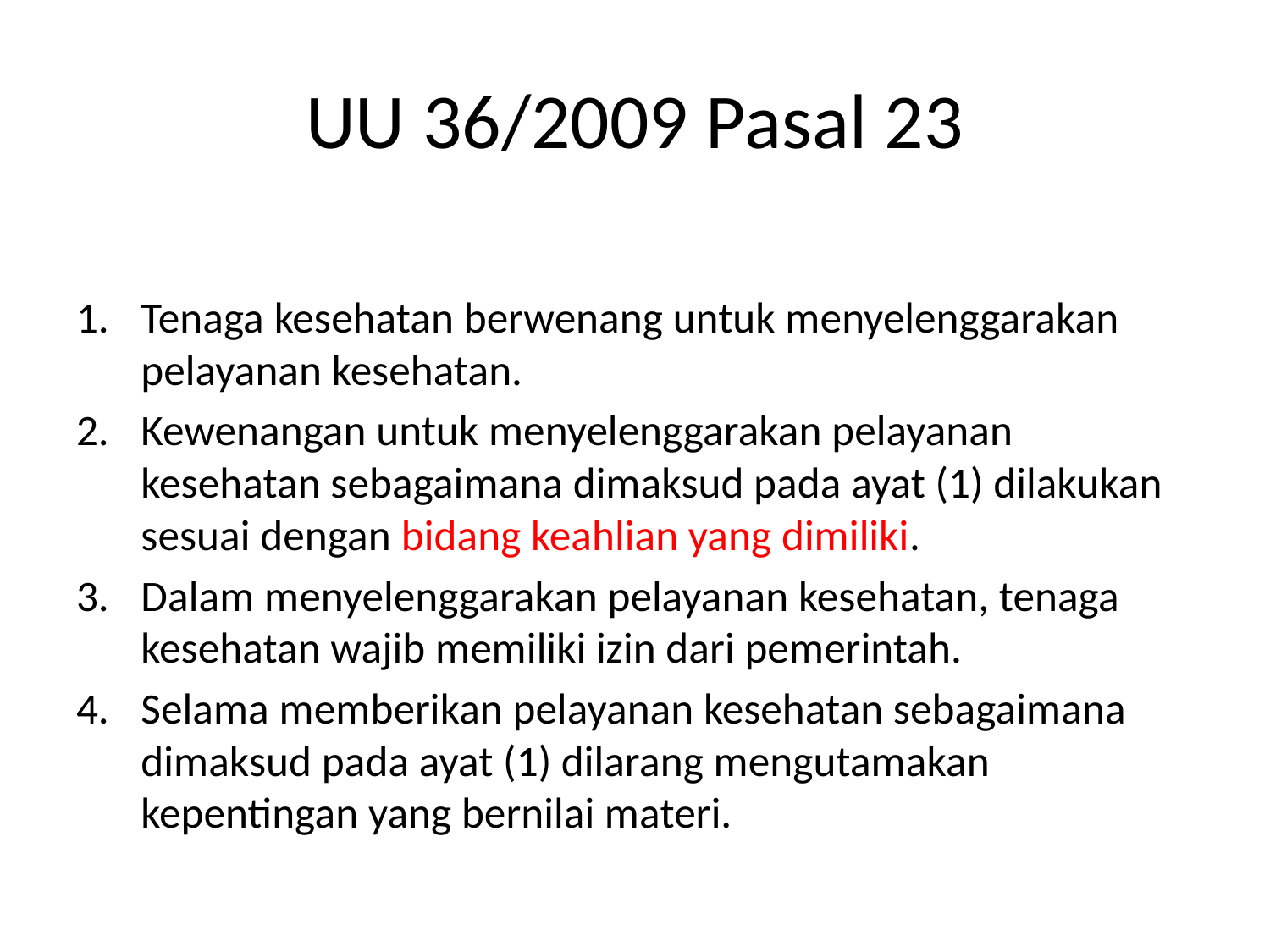

# UU 36/2009 Pasal 23

Tenaga kesehatan berwenang untuk menyelenggarakan pelayanan kesehatan.
Kewenangan untuk menyelenggarakan pelayanan kesehatan sebagaimana dimaksud pada ayat (1) dilakukan sesuai dengan bidang keahlian yang dimiliki.
Dalam menyelenggarakan pelayanan kesehatan, tenaga kesehatan wajib memiliki izin dari pemerintah.
Selama memberikan pelayanan kesehatan sebagaimana dimaksud pada ayat (1) dilarang mengutamakan kepentingan yang bernilai materi.